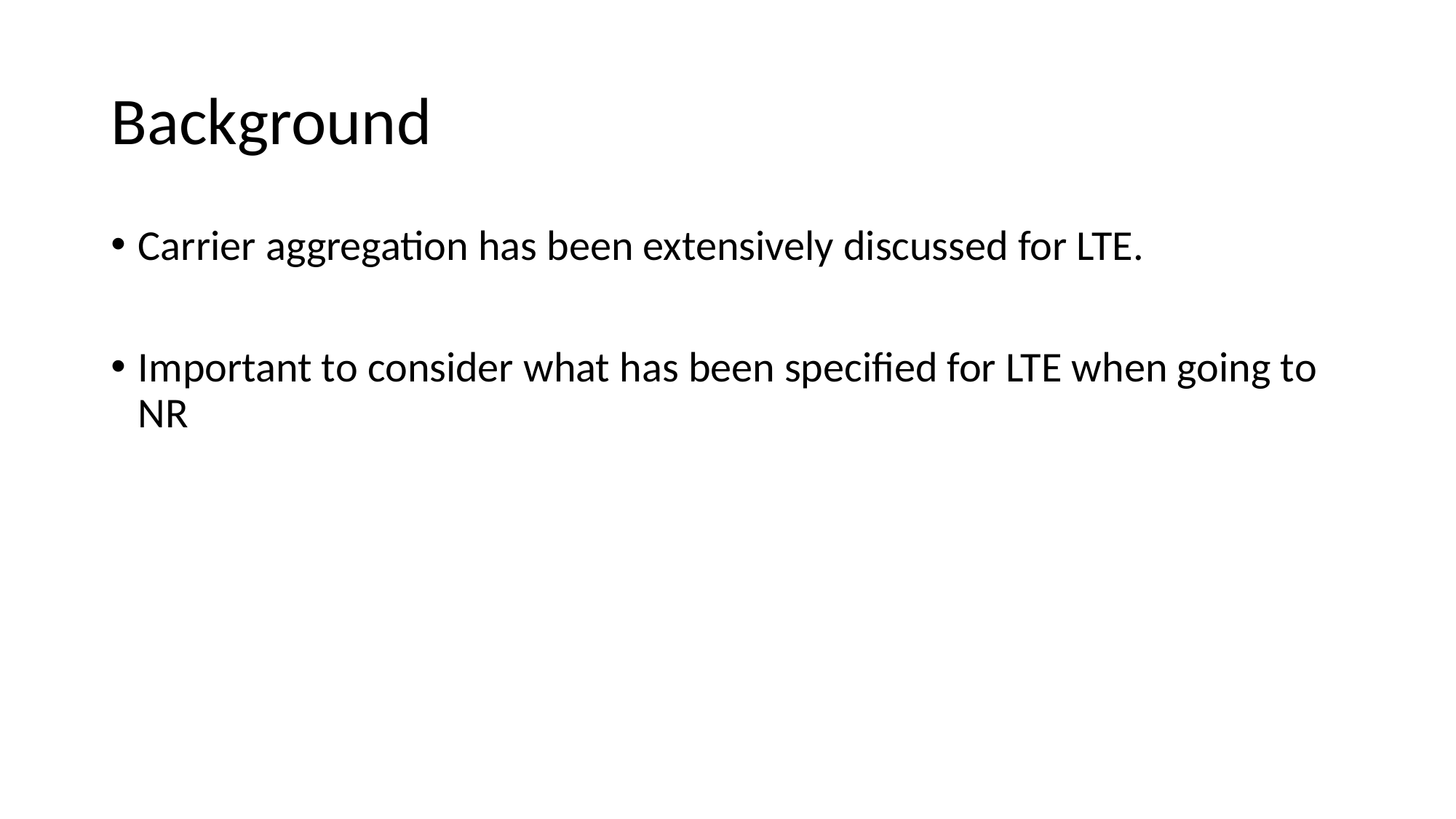

# Background
Carrier aggregation has been extensively discussed for LTE.

Important to consider what has been specified for LTE when going to NR